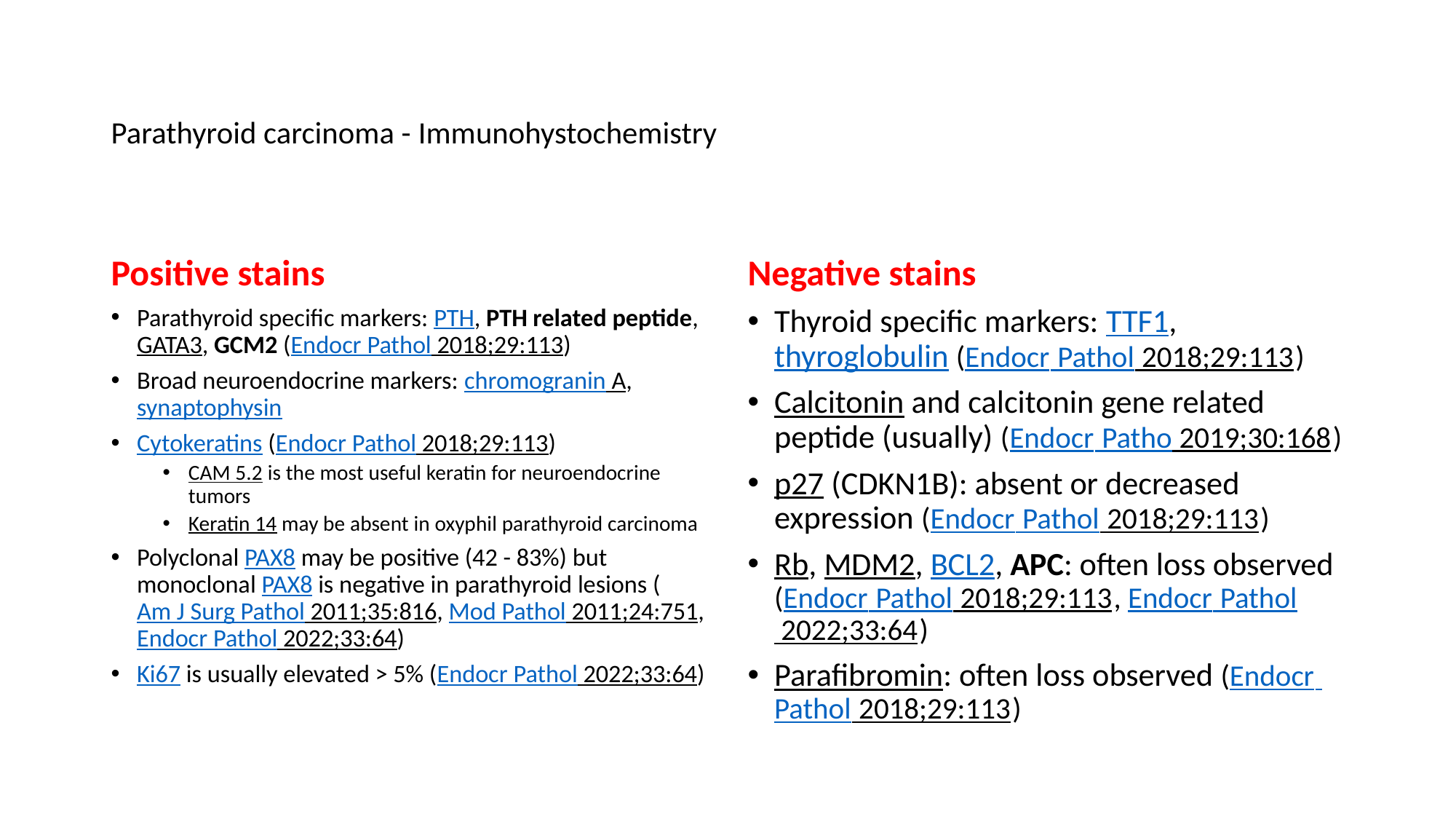

# Parathyroid carcinoma - Immunohystochemistry
Positive stains
Negative stains
Parathyroid specific markers: PTH, PTH related peptide, GATA3, GCM2 (Endocr Pathol 2018;29:113)
Broad neuroendocrine markers: chromogranin A, synaptophysin
Cytokeratins (Endocr Pathol 2018;29:113)
CAM 5.2 is the most useful keratin for neuroendocrine tumors
Keratin 14 may be absent in oxyphil parathyroid carcinoma
Polyclonal PAX8 may be positive (42 - 83%) but monoclonal PAX8 is negative in parathyroid lesions (Am J Surg Pathol 2011;35:816, Mod Pathol 2011;24:751, Endocr Pathol 2022;33:64)
Ki67 is usually elevated > 5% (Endocr Pathol 2022;33:64)
Thyroid specific markers: TTF1, thyroglobulin (Endocr Pathol 2018;29:113)
Calcitonin and calcitonin gene related peptide (usually) (Endocr Patho 2019;30:168)
p27 (CDKN1B): absent or decreased expression (Endocr Pathol 2018;29:113)
Rb, MDM2, BCL2, APC: often loss observed (Endocr Pathol 2018;29:113, Endocr Pathol 2022;33:64)
Parafibromin: often loss observed (Endocr Pathol 2018;29:113)